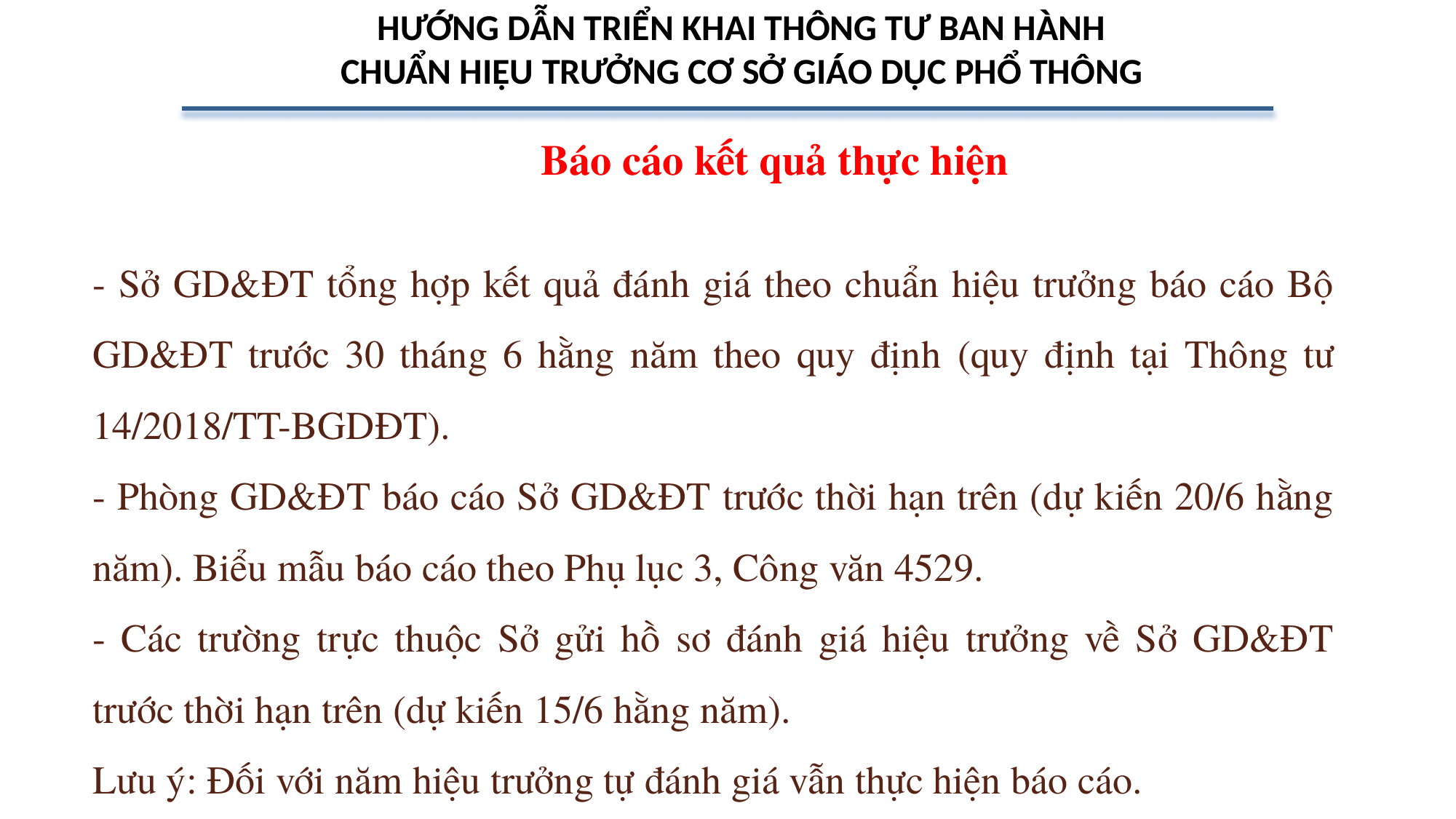

HƯỚNG DẪN TRIỂN KHAI THÔNG TƯ BAN HÀNH
CHUẨN HIỆU TRƯỞNG CƠ SỞ GIÁO DỤC PHỔ THÔNG
Báo cáo kết quả thực hiện
- Sở GD&ĐT tổng hợp kết quả đánh giá theo chuẩn hiệu trưởng báo cáo Bộ GD&ĐT trước 30 tháng 6 hằng năm theo quy định (quy định tại Thông tư 14/2018/TT-BGDĐT).
- Phòng GD&ĐT báo cáo Sở GD&ĐT trước thời hạn trên (dự kiến 20/6 hằng năm). Biểu mẫu báo cáo theo Phụ lục 3, Công văn 4529.
- Các trường trực thuộc Sở gửi hồ sơ đánh giá hiệu trưởng về Sở GD&ĐT trước thời hạn trên (dự kiến 15/6 hằng năm).
Lưu ý: Đối với năm hiệu trưởng tự đánh giá vẫn thực hiện báo cáo.